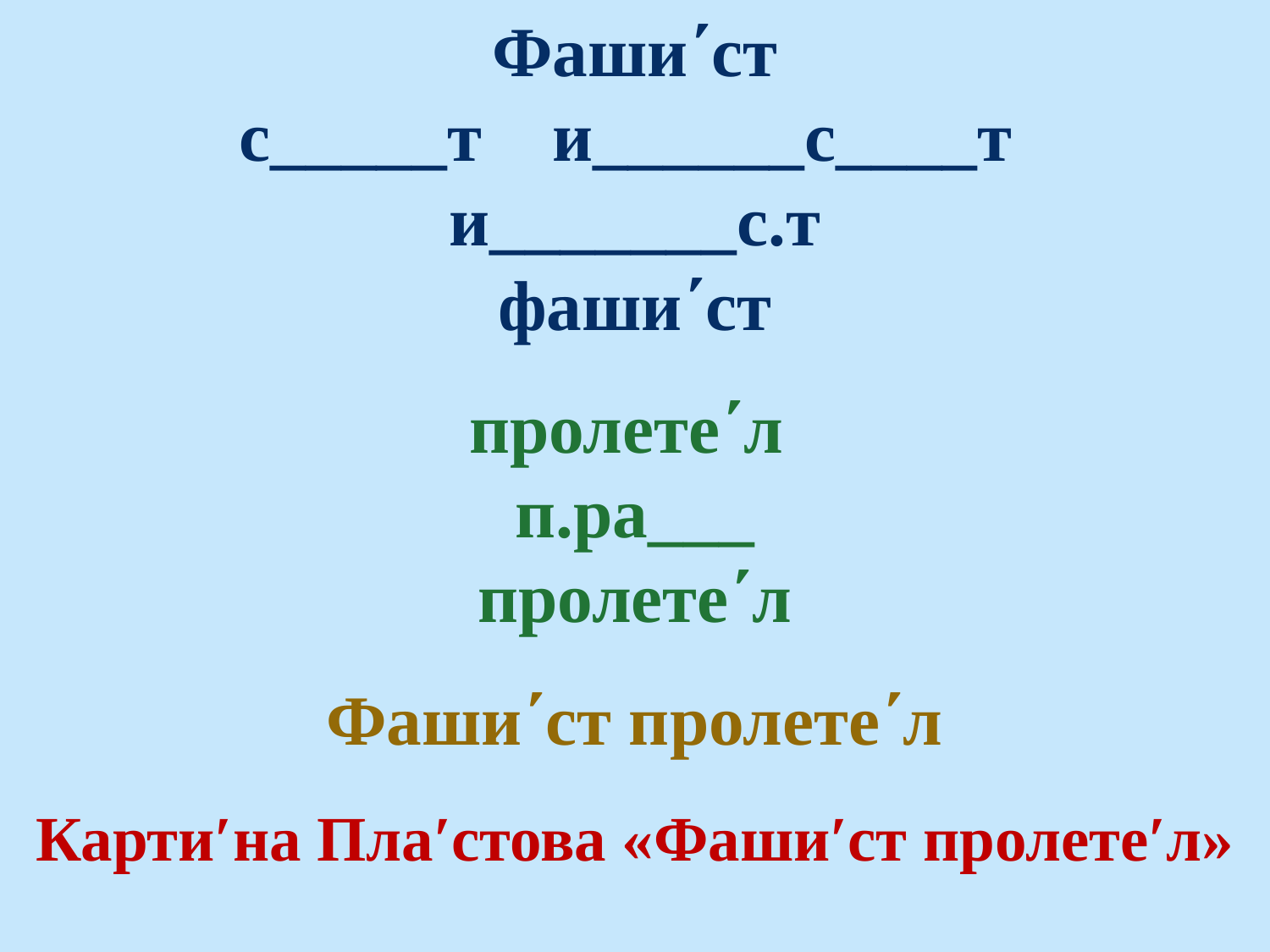

Фаши΄ст
с_____т    и______с____т
и_______с.т
фаши΄ст

пролете΄л
п.ра___
пролете΄л

Фаши΄ст пролете΄л

Карти′на Пла′стова «Фаши′ст пролете′л»